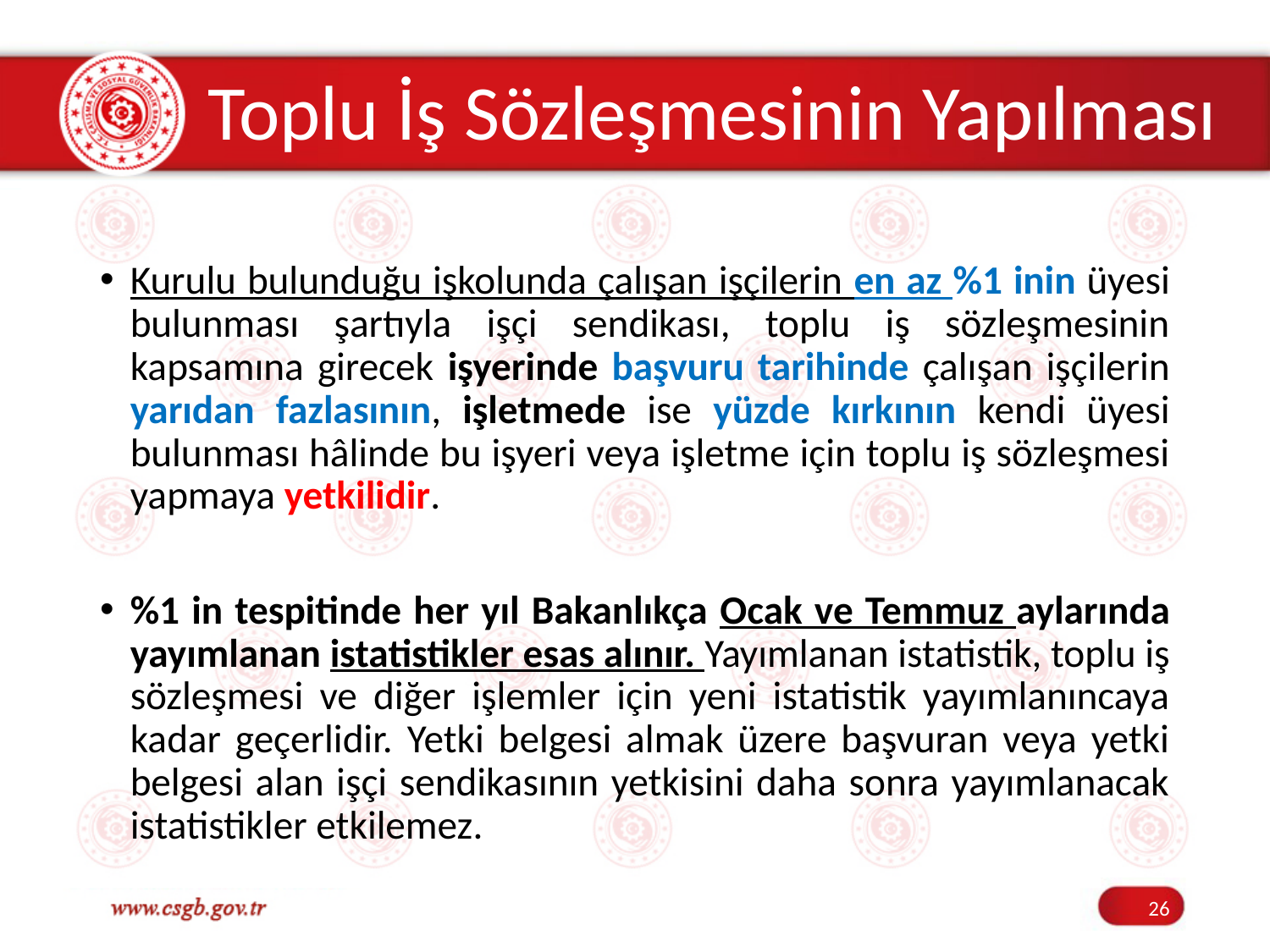

# Toplu İş Sözleşmesinin Yapılması
Kurulu bulunduğu işkolunda çalışan işçilerin en az %1 inin üyesi bulunması şartıyla işçi sendikası, toplu iş sözleşmesinin kapsamına girecek işyerinde başvuru tarihinde çalışan işçilerin yarıdan fazlasının, işletmede ise yüzde kırkının kendi üyesi bulunması hâlinde bu işyeri veya işletme için toplu iş sözleşmesi yapmaya yetkilidir.

%1 in tespitinde her yıl Bakanlıkça Ocak ve Temmuz aylarında yayımlanan istatistikler esas alınır. Yayımlanan istatistik, toplu iş sözleşmesi ve diğer işlemler için yeni istatistik yayımlanıncaya kadar geçerlidir. Yetki belgesi almak üzere başvuran veya yetki belgesi alan işçi sendikasının yetkisini daha sonra yayımlanacak istatistikler etkilemez.
26